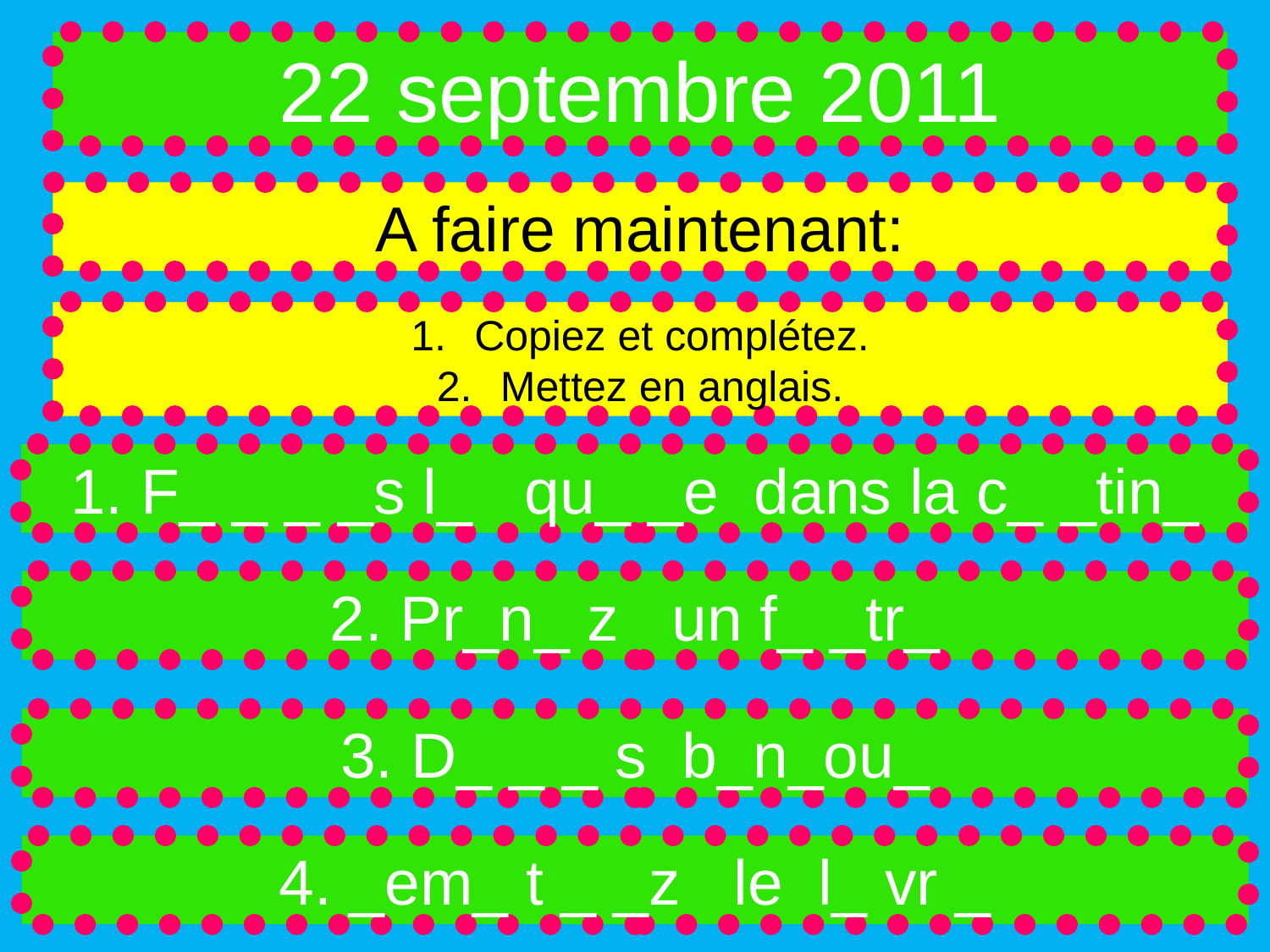

22 septembre 2011
A faire maintenant:
Copiez et complétez.
Mettez en anglais.
1. F_ _ _ _s l_   qu_ _e  dans la c_ _tin_
2. Pr_n_ z   un f_ _tr_
3. D_ _ _ s  b_n_ou_
4. _em_ t _ _z   le  l_ vr _